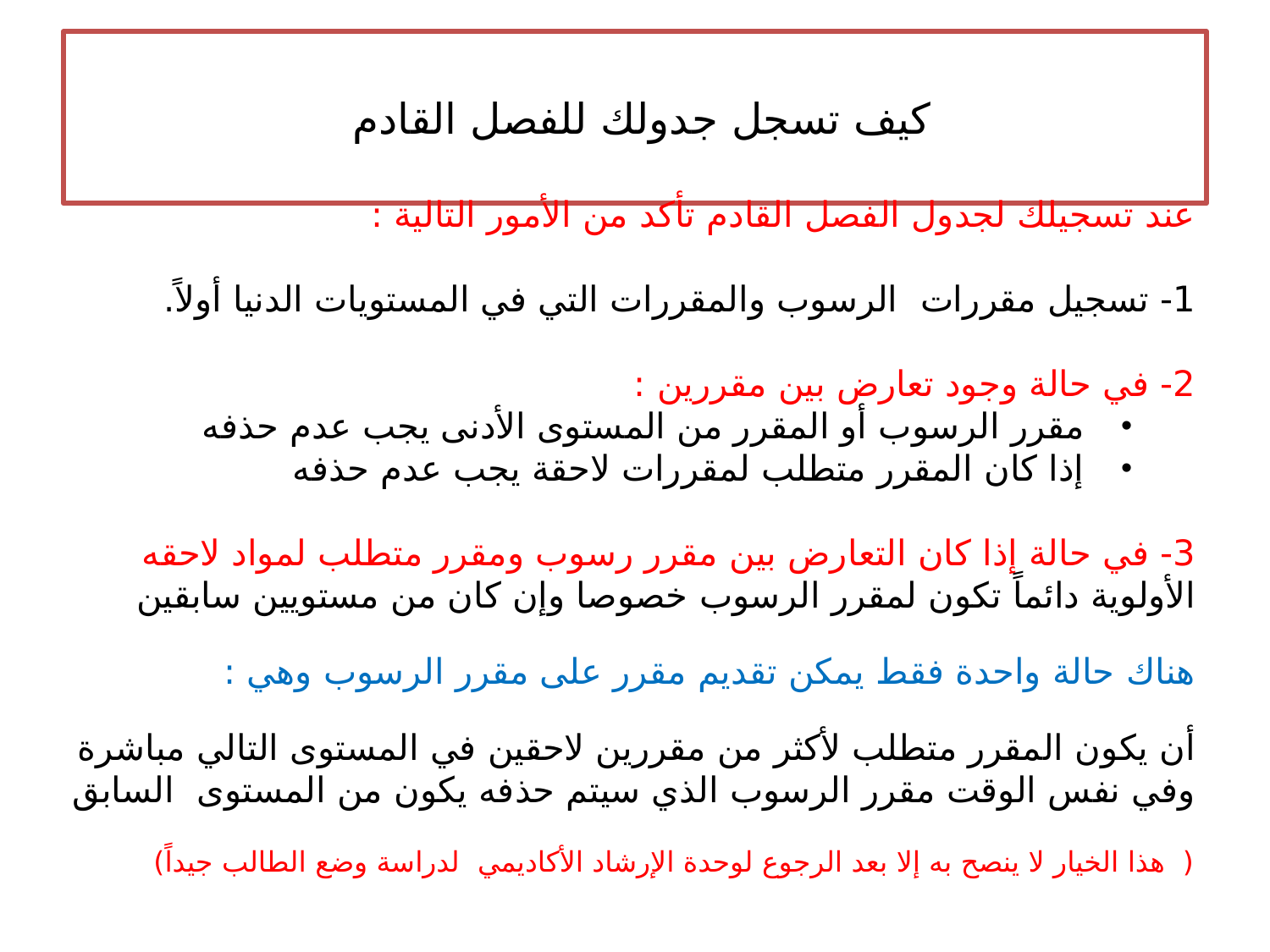

# كيف تسجل جدولك للفصل القادم
عند تسجيلك لجدول الفصل القادم تأكد من الأمور التالية :

1- تسجيل مقررات  الرسوب والمقررات التي في المستويات الدنيا أولاً.

2- في حالة وجود تعارض بين مقررين :
مقرر الرسوب أو المقرر من المستوى الأدنى يجب عدم حذفه
إذا كان المقرر متطلب لمقررات لاحقة يجب عدم حذفه

3- في حالة إذا كان التعارض بين مقرر رسوب ومقرر متطلب لمواد لاحقه
الأولوية دائماً تكون لمقرر الرسوب خصوصا وإن كان من مستويين سابقين

هناك حالة واحدة فقط يمكن تقديم مقرر على مقرر الرسوب وهي :

أن يكون المقرر متطلب لأكثر من مقررين لاحقين في المستوى التالي مباشرة
وفي نفس الوقت مقرر الرسوب الذي سيتم حذفه يكون من المستوى  السابق

(  هذا الخيار لا ينصح به إلا بعد الرجوع لوحدة الإرشاد الأكاديمي  لدراسة وضع الطالب جيداً)